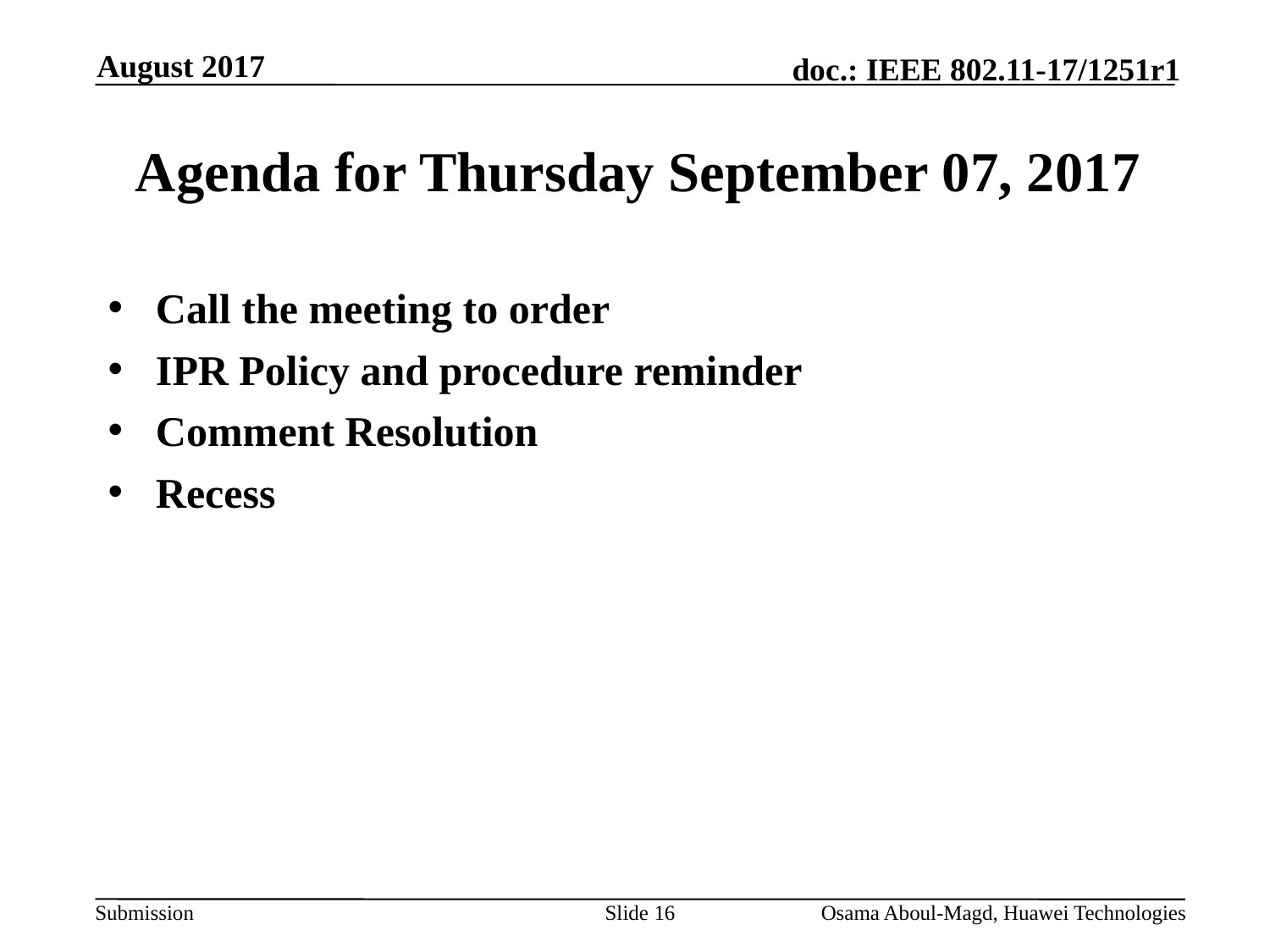

August 2017
# Agenda for Thursday September 07, 2017
Call the meeting to order
IPR Policy and procedure reminder
Comment Resolution
Recess
Slide 16
Osama Aboul-Magd, Huawei Technologies